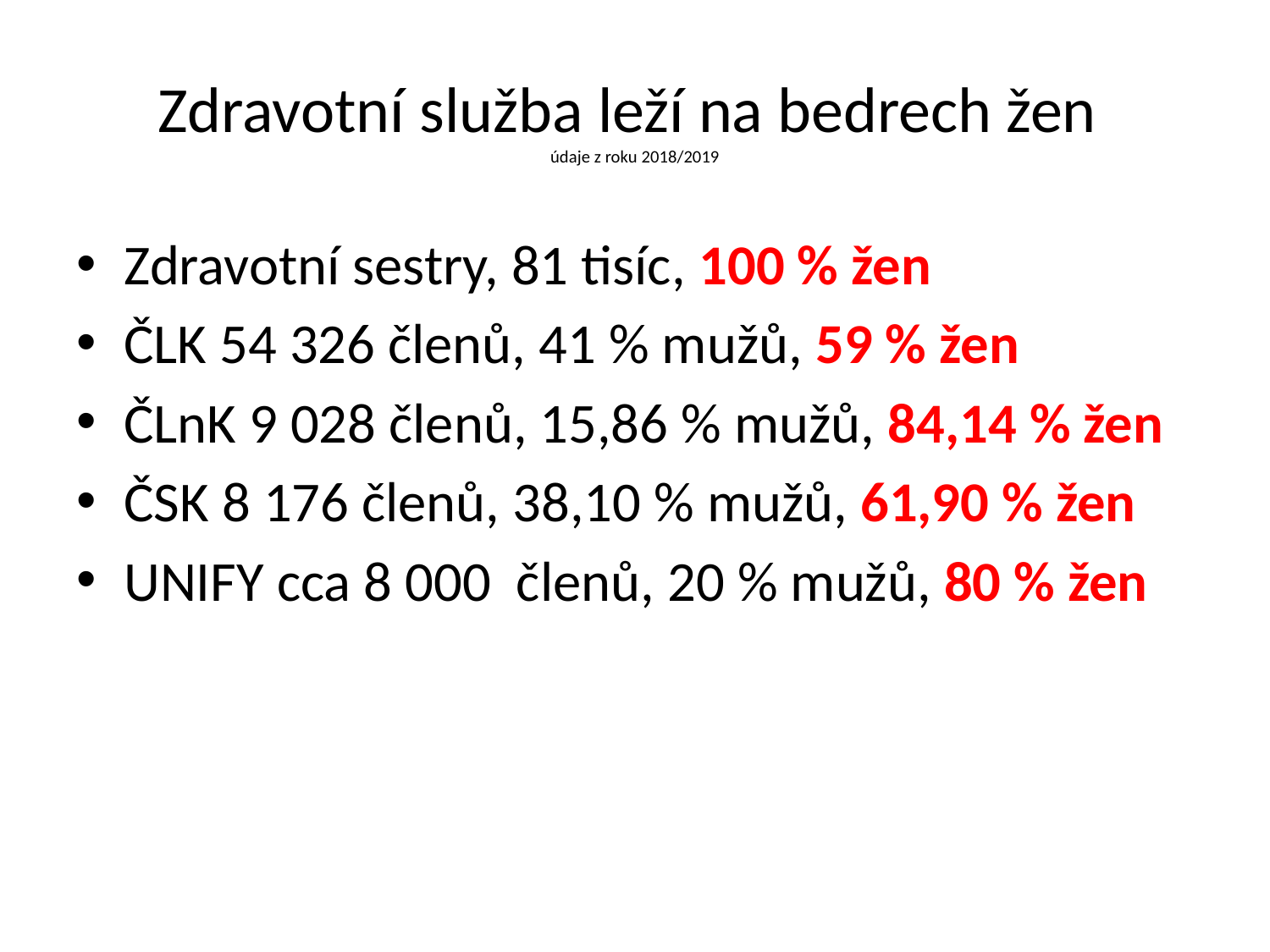

# Zdravotní služba leží na bedrech žen údaje z roku 2018/2019
Zdravotní sestry, 81 tisíc, 100 % žen
ČLK 54 326 členů, 41 % mužů, 59 % žen
ČLnK 9 028 členů, 15,86 % mužů, 84,14 % žen
ČSK 8 176 členů, 38,10 % mužů, 61,90 % žen
UNIFY cca 8 000  členů, 20 % mužů, 80 % žen